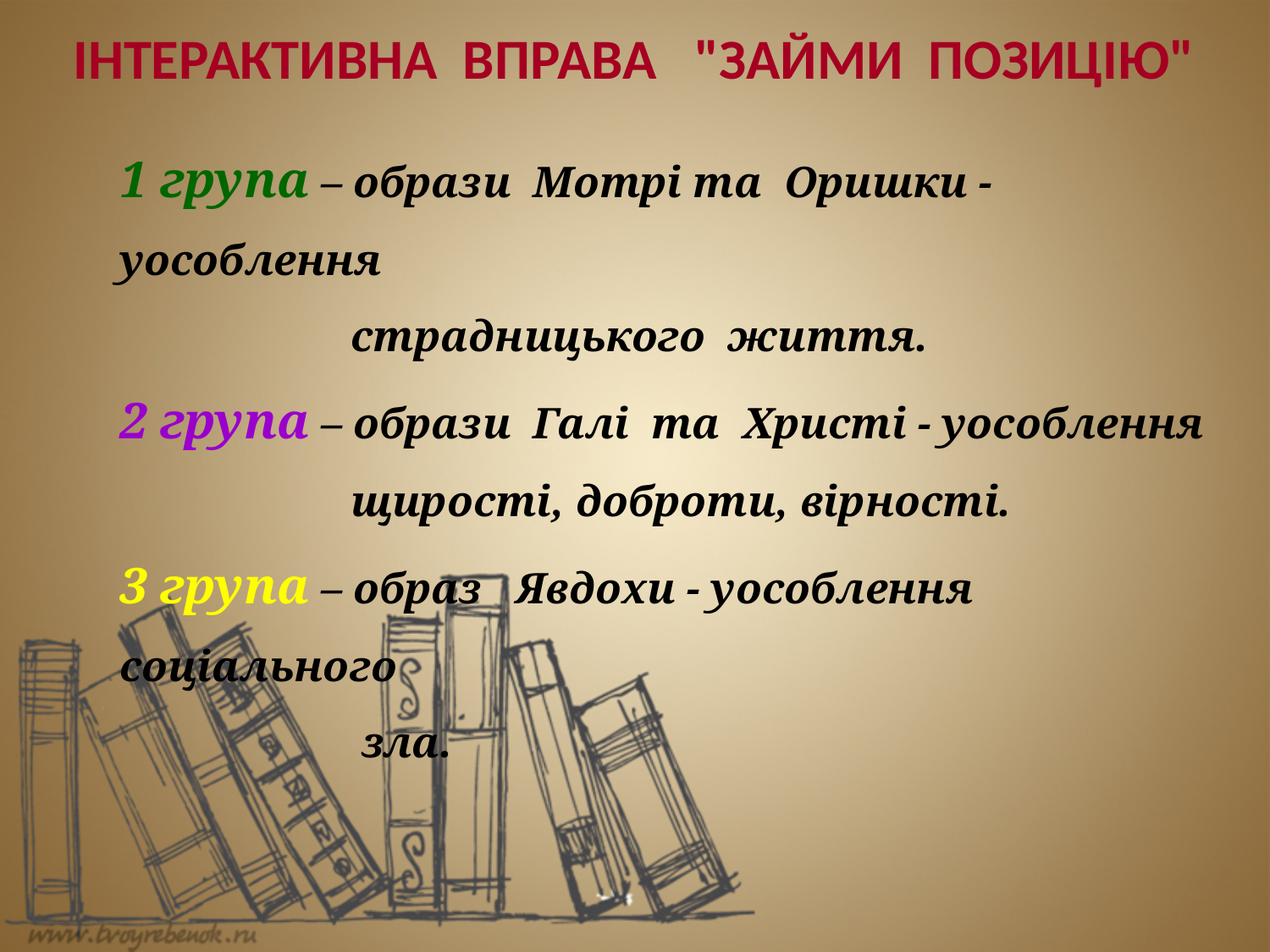

Інтерактивна  вправа   "Займи  позицію"
1 група – образи  Мотрі та  Оришки - уособлення
                     страдницького  життя.
2 група – образи  Галі  та  Христі - уособлення
                     щирості, доброти, вірності.
3 група – образ   Явдохи - уособлення  соціального
                      зла.